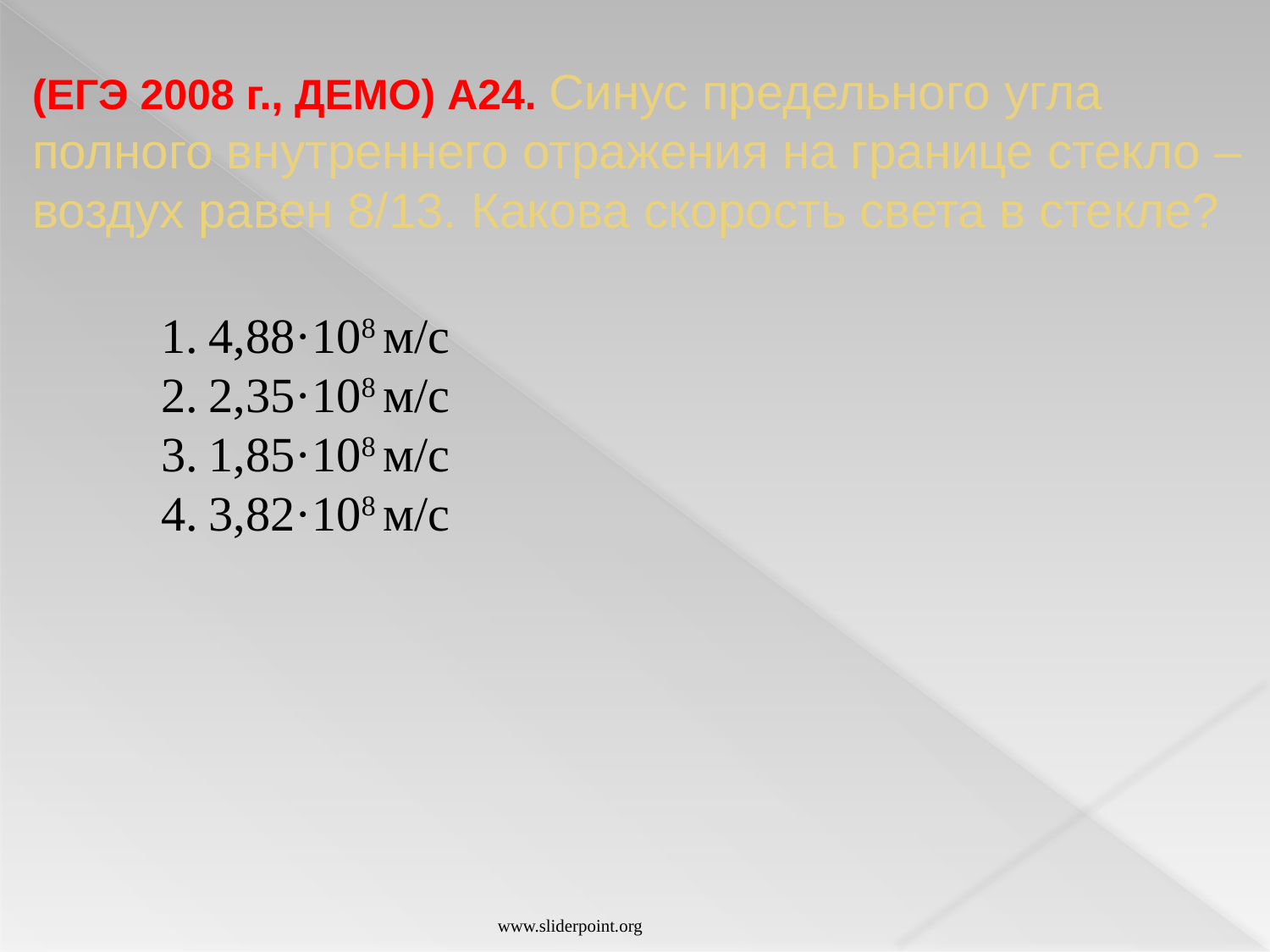

# (ЕГЭ 2008 г., ДЕМО) А24. Синус предельного угла полного внутреннего отражения на границе стекло – воздух равен 8/13. Какова скорость света в стекле?

4,88·108 м/с
2,35·108 м/с
1,85·108 м/с
3,82·108 м/с
www.sliderpoint.org